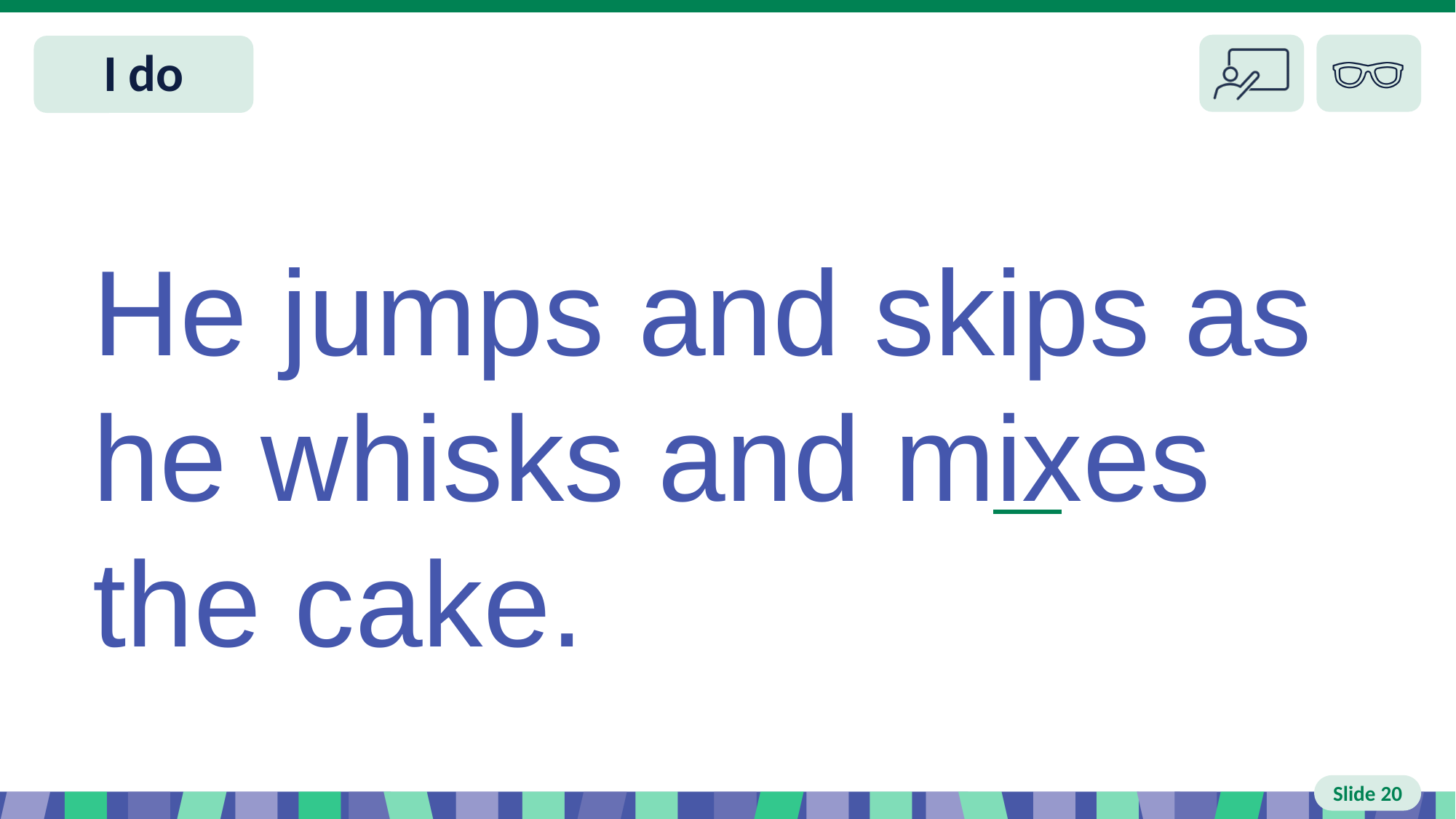

Slide 20 I do
He jumps and skips as he whisks and mixes the cake.